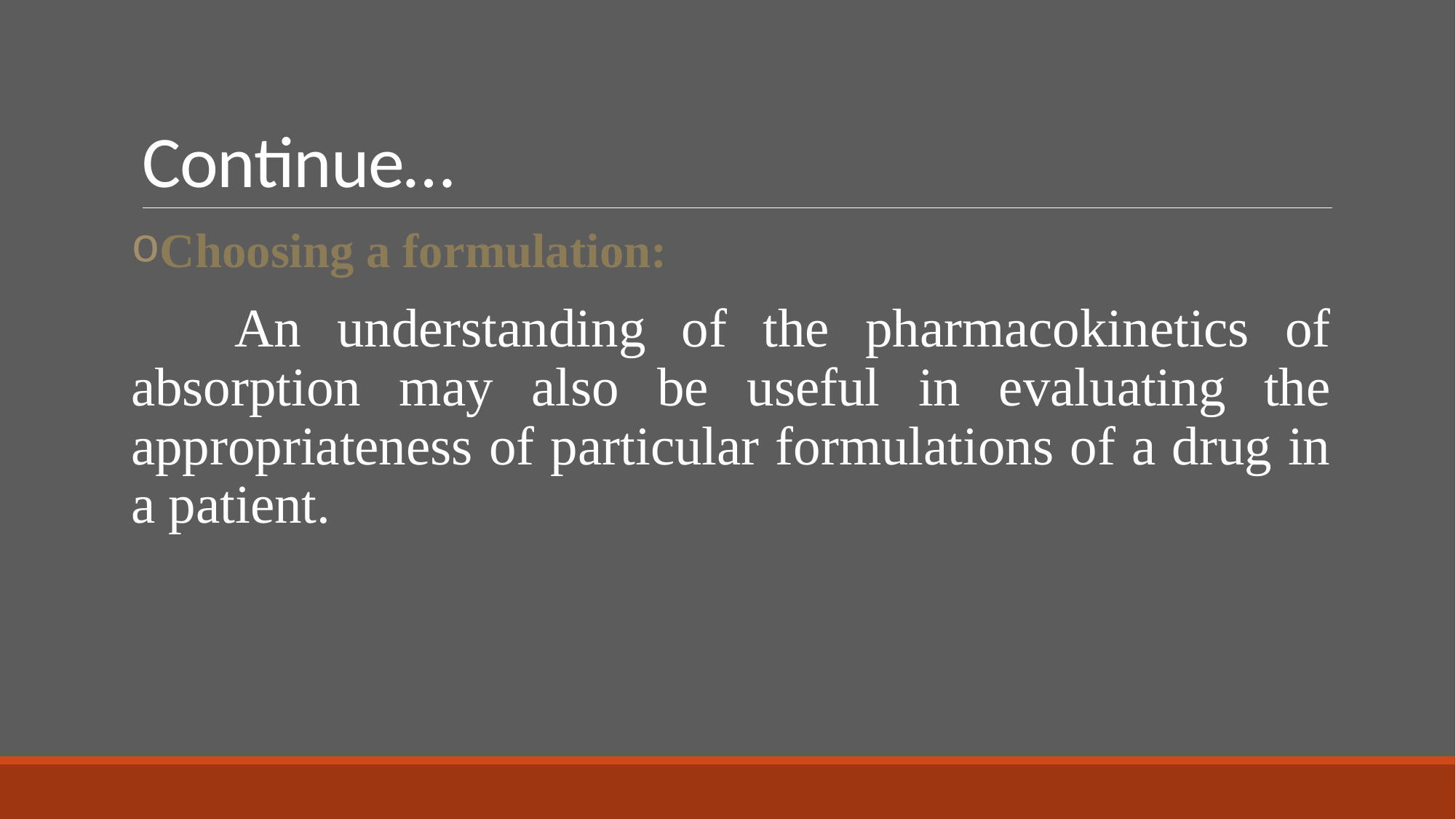

# Continue…
Choosing a formulation:
   An understanding of the pharmacokinetics of absorption may also be useful in evaluating the appropriateness of particular formulations of a drug in a patient.